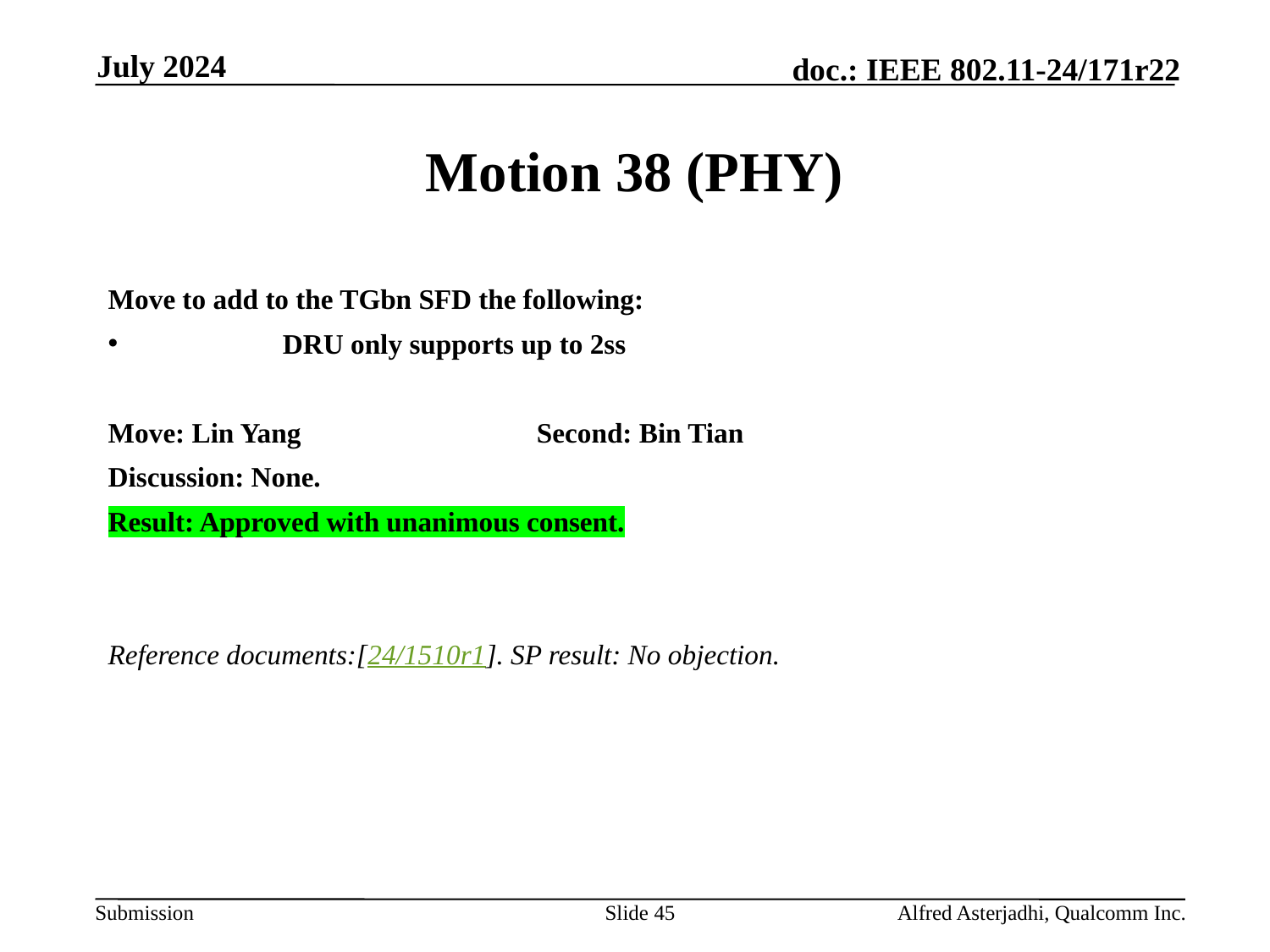

July 2024
# Motion 38 (PHY)
Move to add to the TGbn SFD the following:
	DRU only supports up to 2ss

Move: Lin Yang		Second: Bin Tian
Discussion: None.
Result: Approved with unanimous consent.

Reference documents:[24/1510r1]. SP result: No objection.

Slide 45
Alfred Asterjadhi, Qualcomm Inc.